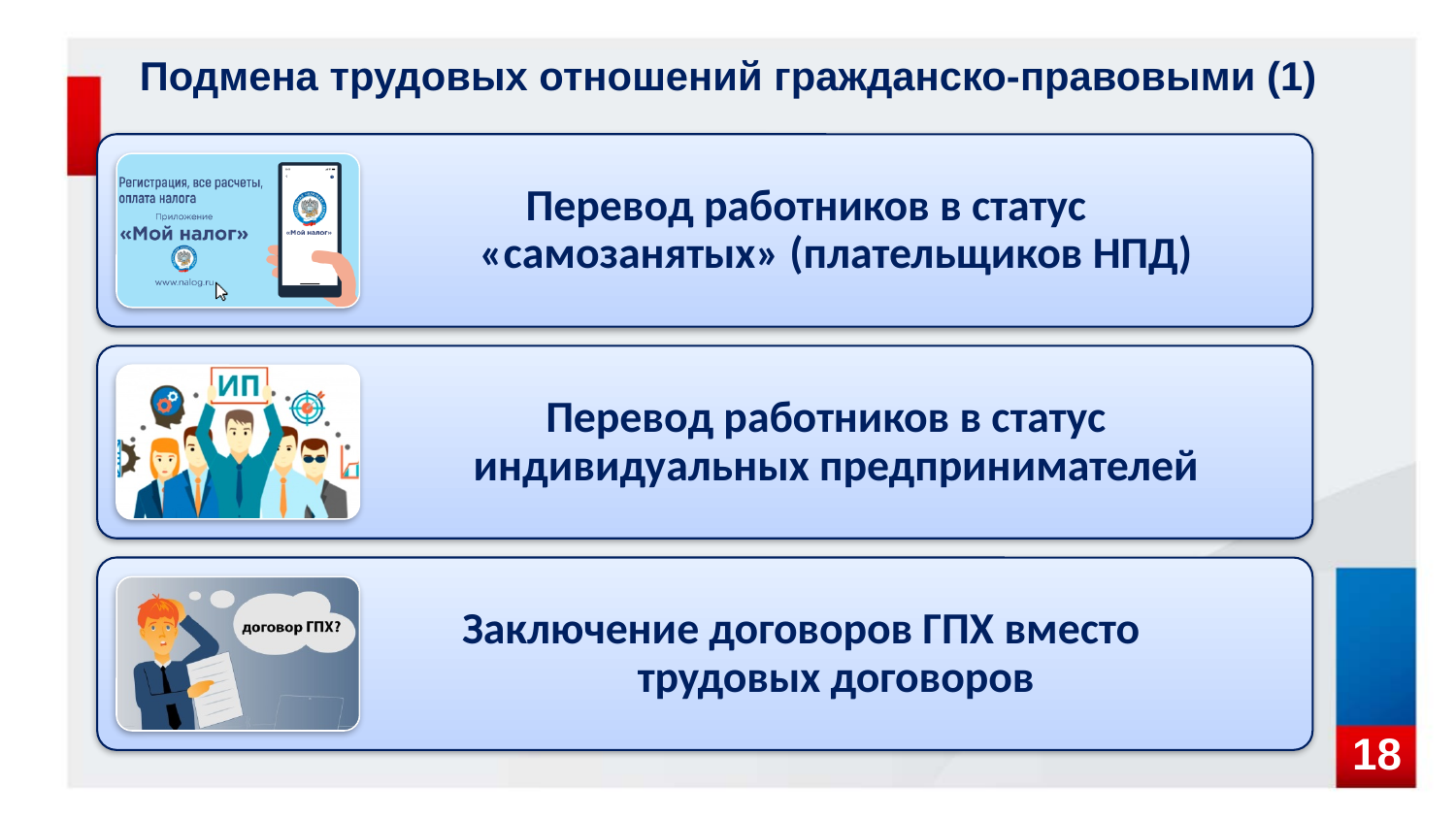

# Подмена трудовых отношений гражданско-правовыми (1)
Перевод работников в статус       «самозанятых» (плательщиков НПД)
Перевод работников в статус   индивидуальных предпринимателей
Заключение договоров ГПХ вместо        трудовых договоров
18